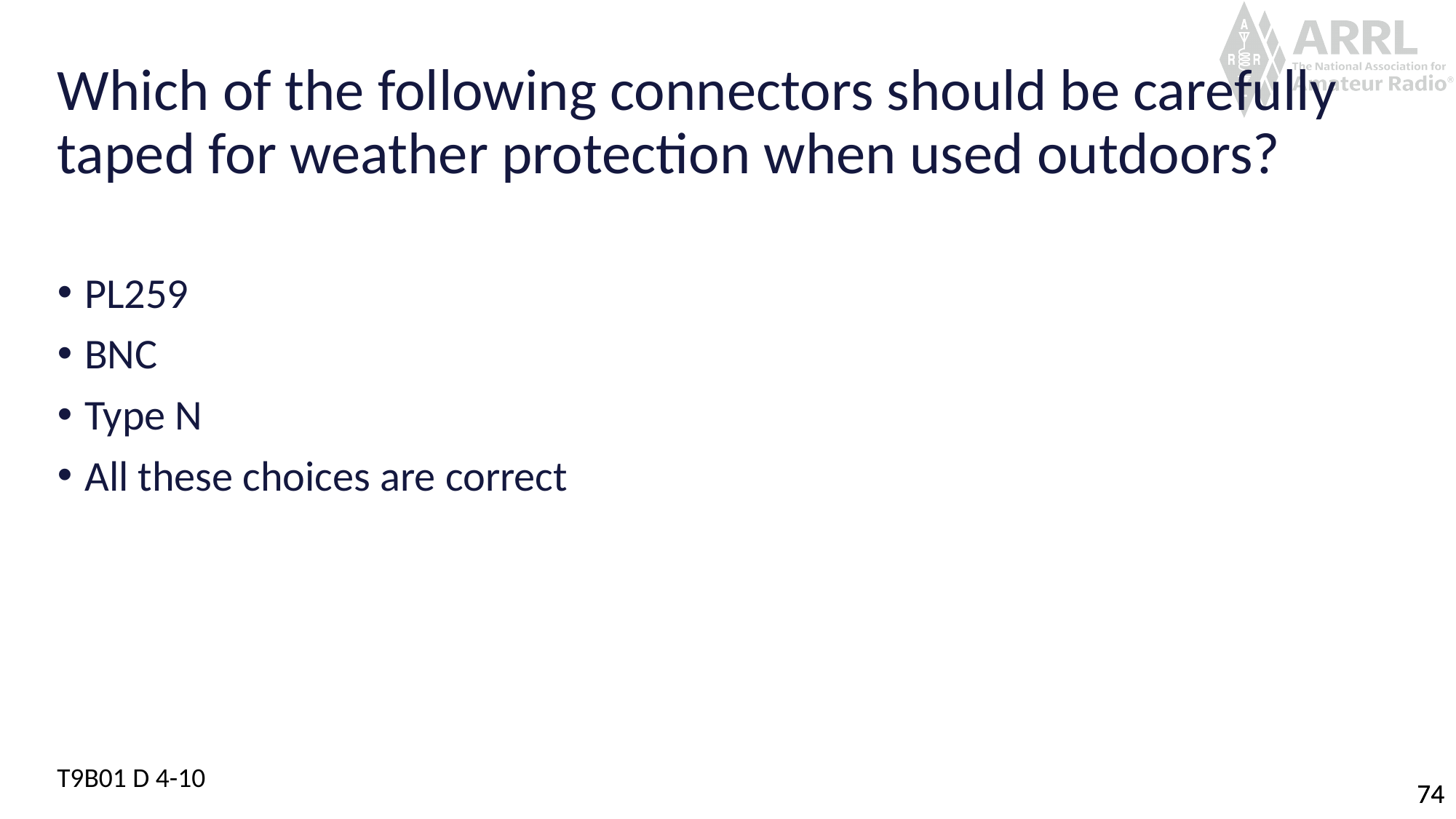

# Which of the following connectors should be carefully taped for weather protection when used outdoors?
PL259
BNC
Type N
All these choices are correct
T9B01 D 4-10